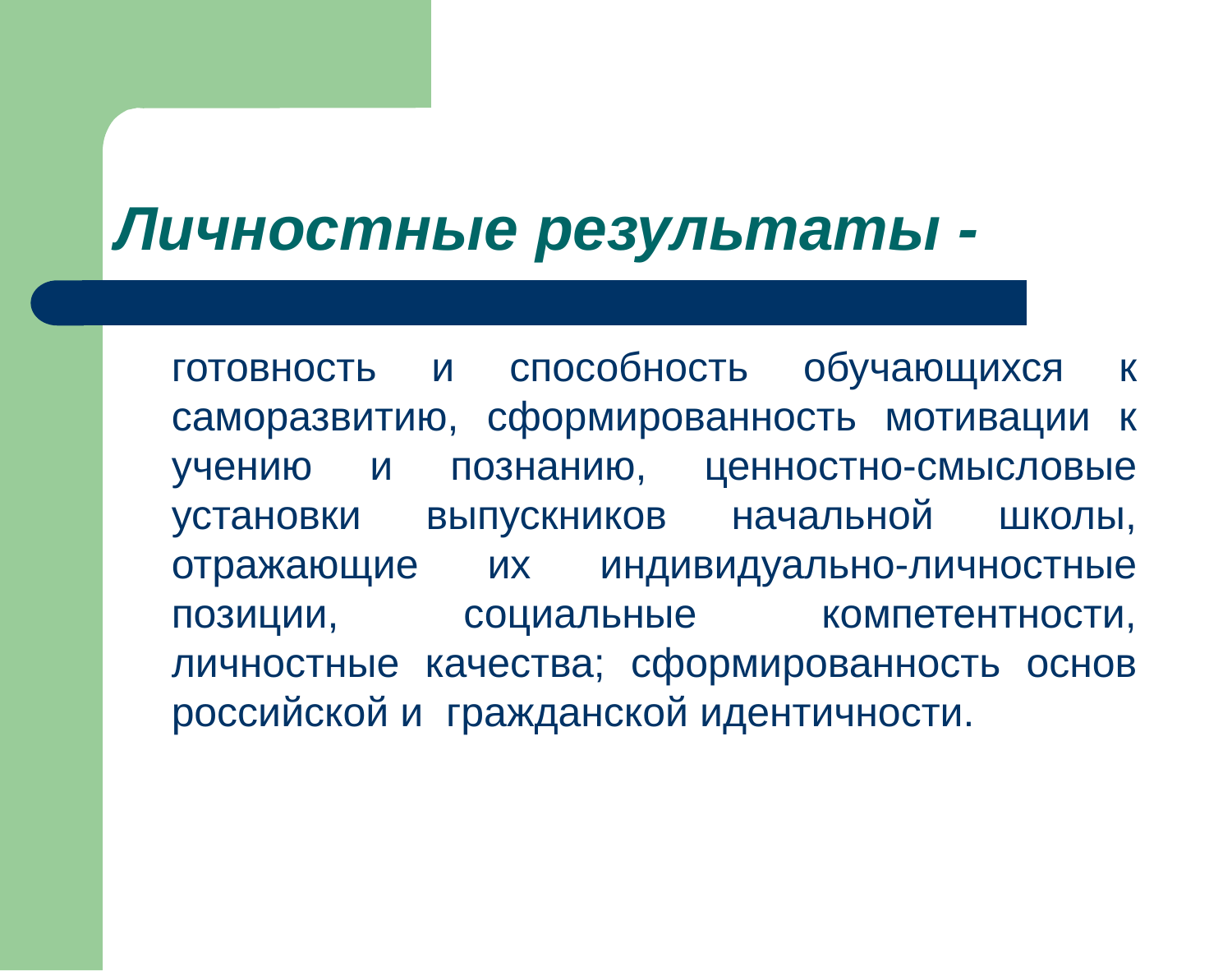

# Личностные результаты -
	готовность и способность обучающихся к саморазвитию, сформированность мотивации к учению и познанию, ценностно-смысловые установки выпускников начальной школы, отражающие их индивидуально-личностные позиции, социальные компетентности, личностные качества; сформированность основ российской и  гражданской идентичности.